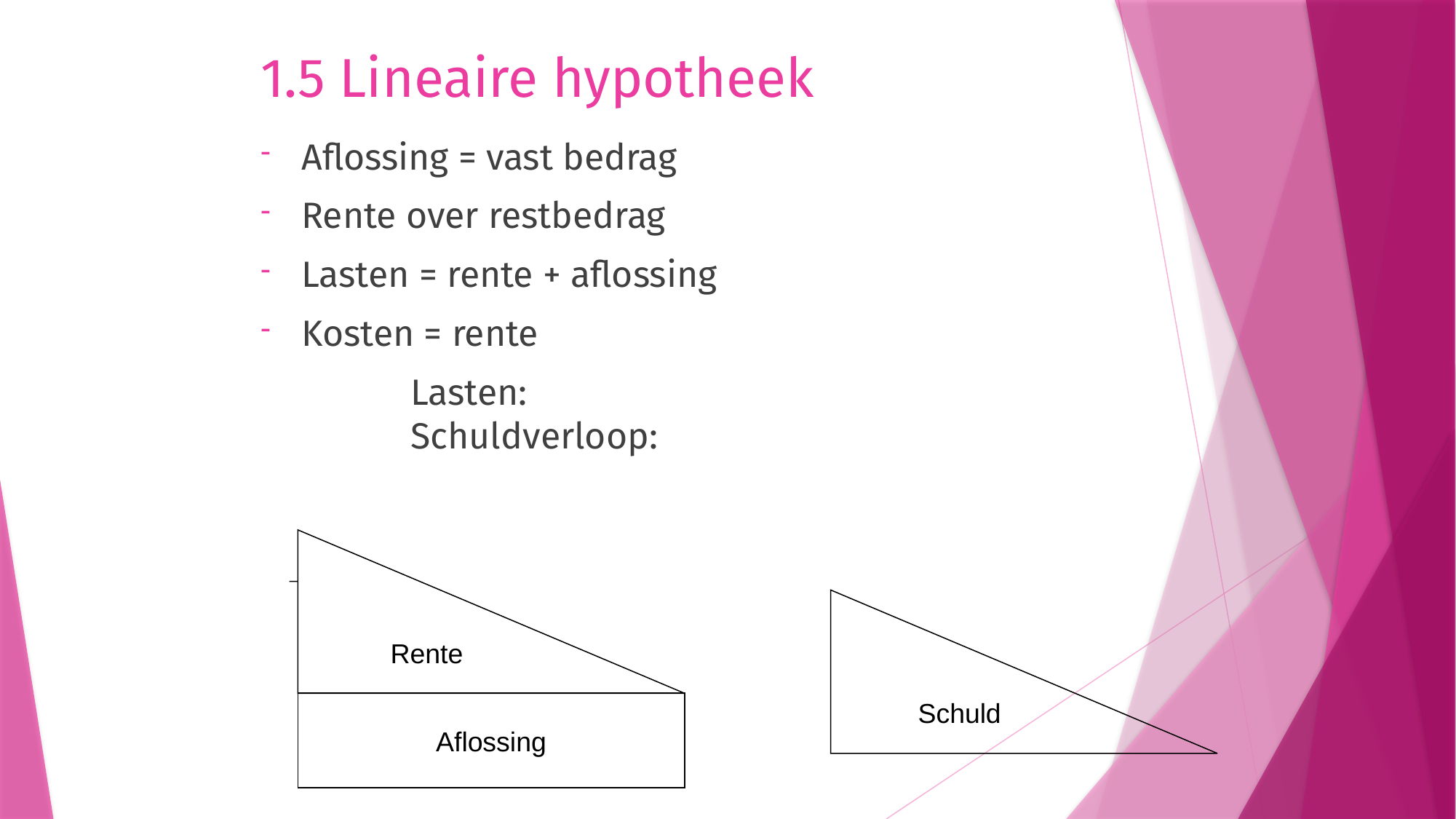

# 1.5 Lineaire hypotheek
Aflossing = vast bedrag
Rente over restbedrag
Lasten = rente + aflossing
Kosten = rente
		Lasten:							Schuldverloop:
Rente

Schuld
Aflossing